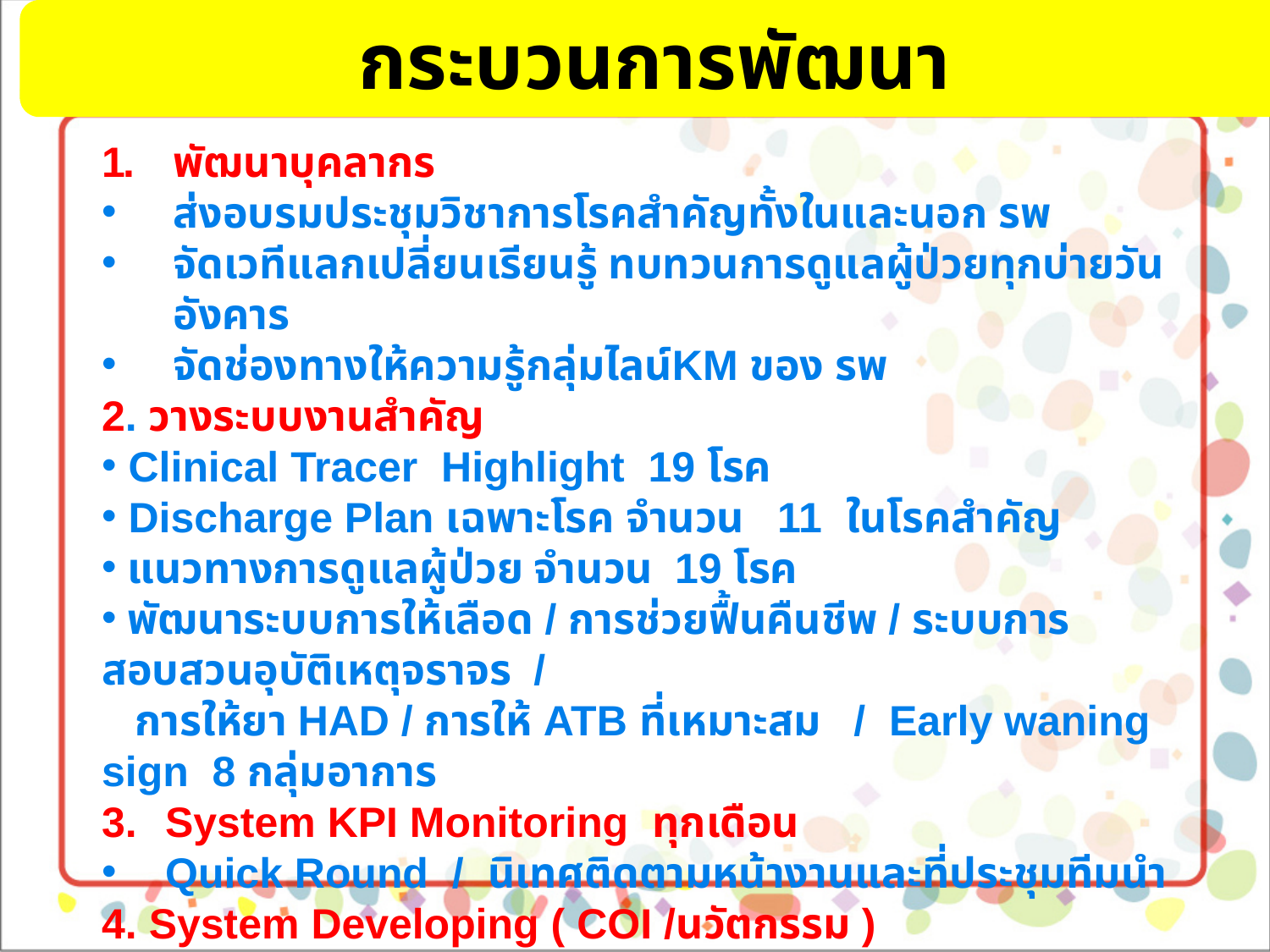

กระบวนการพัฒนา
พัฒนาบุคลากร
ส่งอบรมประชุมวิชาการโรคสำคัญทั้งในและนอก รพ
จัดเวทีแลกเปลี่ยนเรียนรู้ ทบทวนการดูแลผู้ป่วยทุกบ่ายวันอังคาร
จัดช่องทางให้ความรู้กลุ่มไลน์KM ของ รพ
2. วางระบบงานสำคัญ
 Clinical Tracer  Highlight  19 โรค
 Discharge Plan เฉพาะโรค จำนวน   11  ในโรคสำคัญ
 แนวทางการดูแลผู้ป่วย จำนวน  19 โรค
 พัฒนาระบบการให้เลือด / การช่วยฟื้นคืนชีพ / ระบบการสอบสวนอุบัติเหตุจราจร  /
   การให้ยา HAD / การให้ ATB ที่เหมาะสม   /  Early waning sign  8 กลุ่มอาการ
System KPI Monitoring  ทุกเดือน
Quick Round  /  นิเทศติดตามหน้างานและที่ประชุมทีมนำ
4. System Developing ( COI /นวัตกรรม )